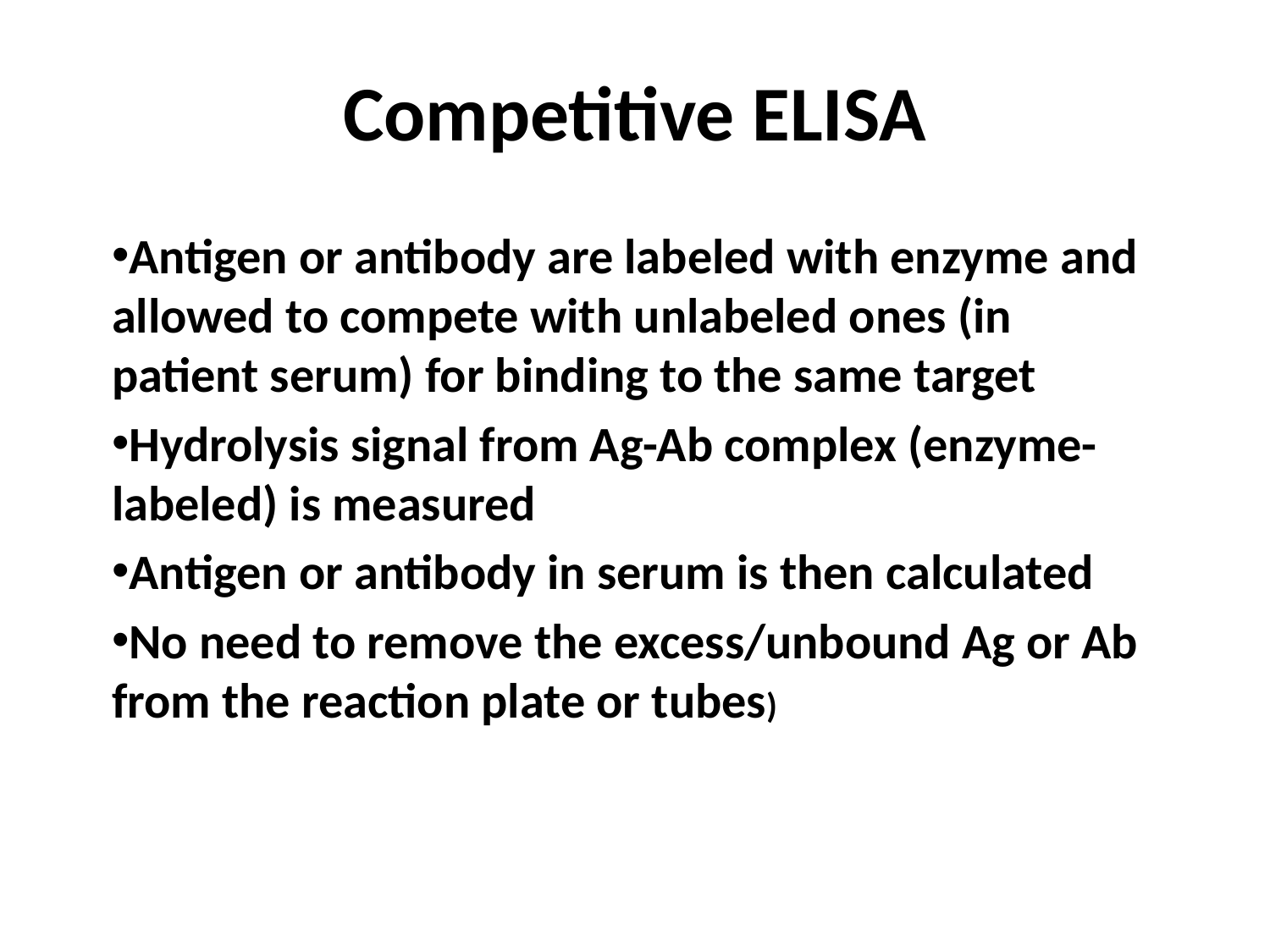

Labeling technique

# Competitive ELISA

Antigen or antibody are labeled with enzyme and allowed to compete with unlabeled ones (in patient serum) for binding to the same target
Hydrolysis signal from Ag-Ab complex (enzyme-labeled) is measured
Antigen or antibody in serum is then calculated
No need to remove the excess/unbound Ag or Ab from the reaction plate or tubes)